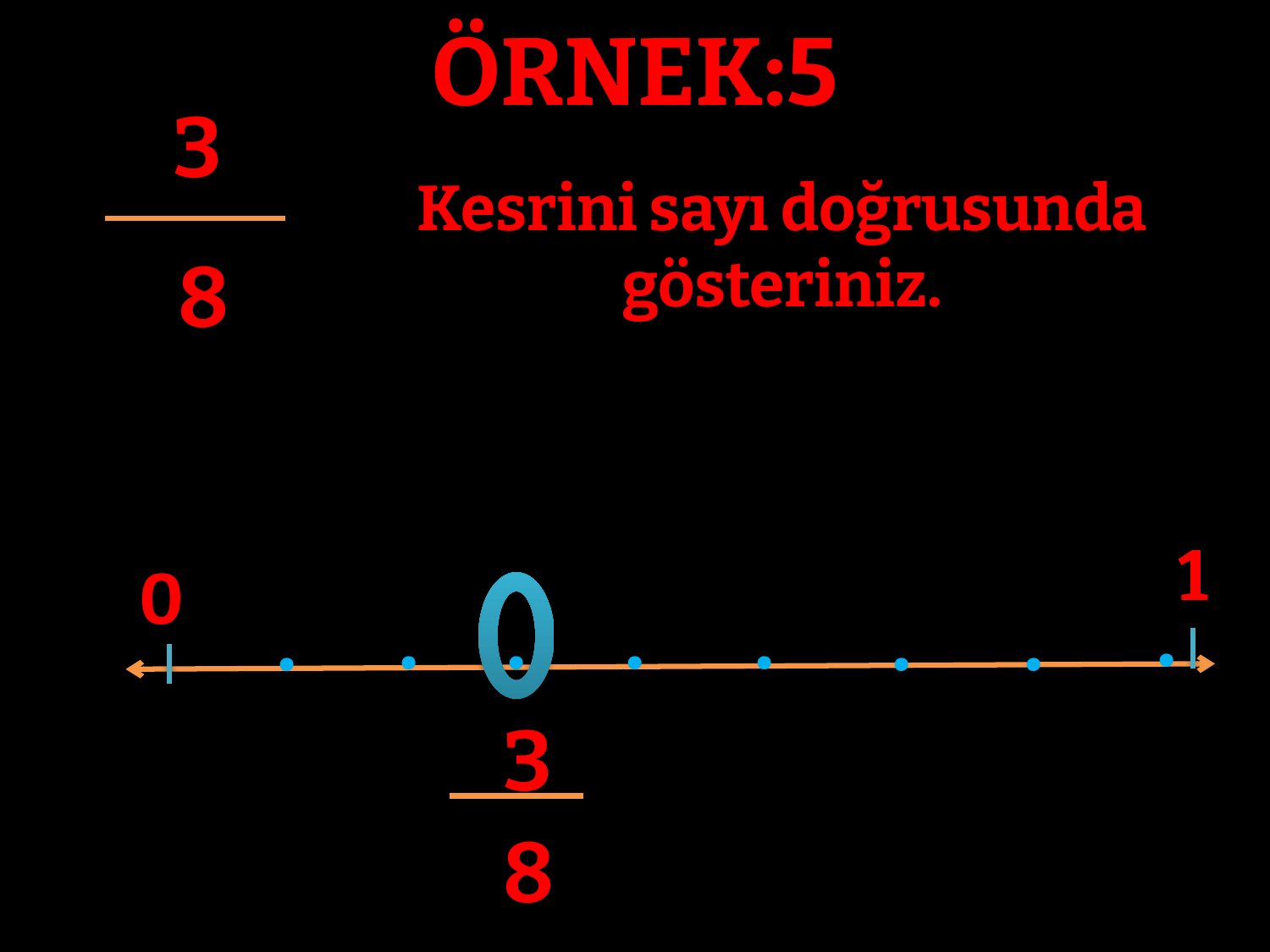

ÖRNEK:5
3
Kesrini sayı doğrusunda gösteriniz.
8
#
1
0

.
.
.
.
.
.
.
.
3
8